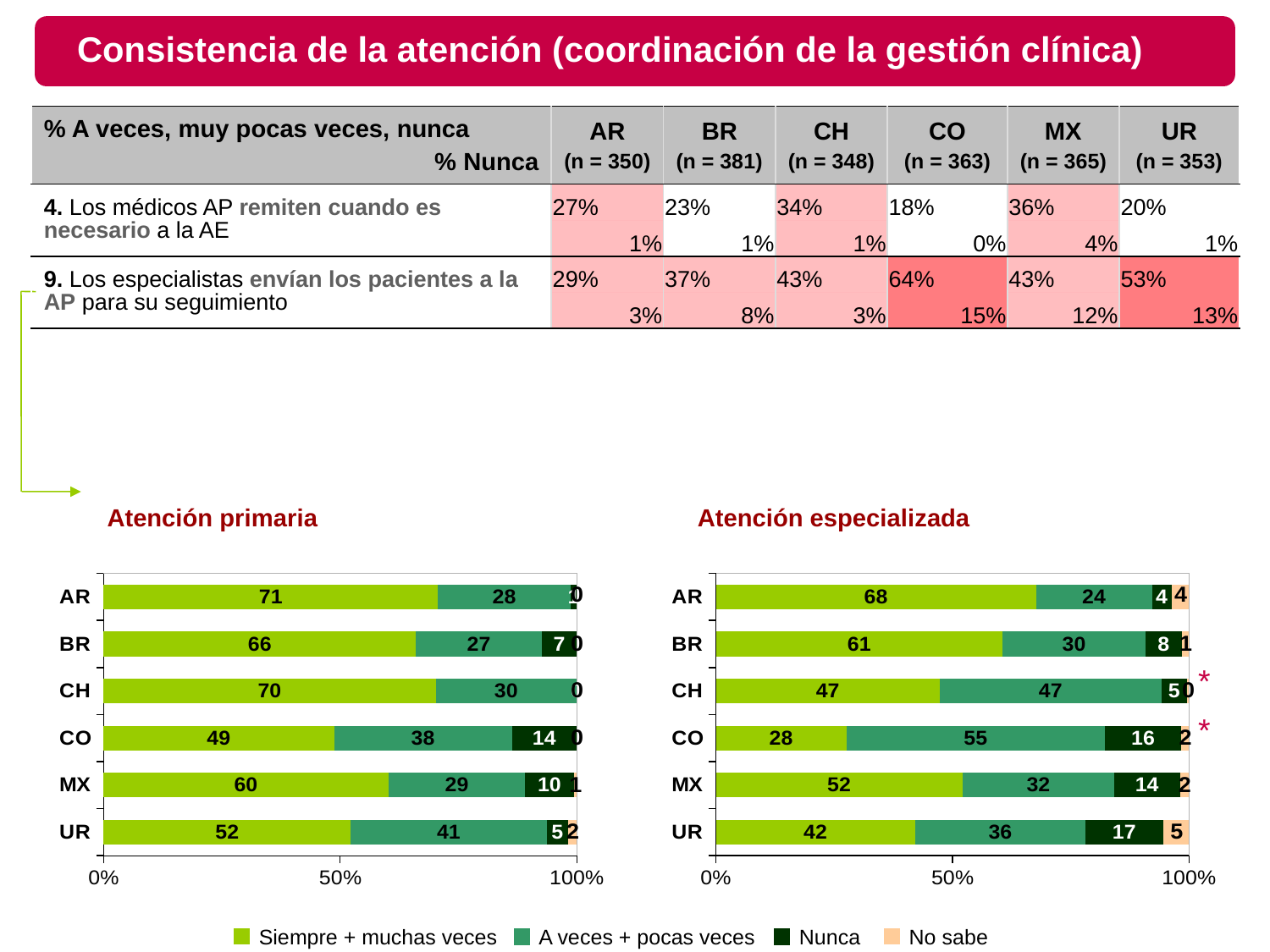

Consistencia de la atención (coordinación de la gestión clínica)
| % A veces, muy pocas veces, nunca % Nunca | AR (n = 350) | BR (n = 381) | CH (n = 348) | CO (n = 363) | MX (n = 365) | UR (n = 353) |
| --- | --- | --- | --- | --- | --- | --- |
| 4. Los médicos AP remiten cuando es necesario a la AE | 27% | 23% | 34% | 18% | 36% | 20% |
|  | 1% | 1% | 1% | 0% | 4% | 1% |
| 9. Los especialistas envían los pacientes a la AP para su seguimiento | 29% | 37% | 43% | 64% | 43% | 53% |
|  | 3% | 8% | 3% | 15% | 12% | 13% |

Atención primaria
Atención especializada

### Chart

| Category | Siempre + muchas veces | A veces + pocas veces | Nunca | No sabe |
|---|---|---|---|---|
| UR | 52.25 | 41.44 | 4.51 | 1.8 |
| MX | 60.26 | 28.85 | 10.26 | 0.64 |
| CO | 48.72 | 37.61 | 13.68 | 0.0 |
| CH | 70.21 | 29.79 | 0.0 | 0.0 |
| BR | 66.06 | 26.61 | 7.34 | 0.0 |
| AR | 70.7 | 28.03 | 1.27 | 0.0 |

### Chart

| Category | Siempre + muchas veces | A veces + pocas veces | Nunca | No sabe |
|---|---|---|---|---|
| UR | 42.15 | 35.95 | 16.53 | 5.37 |
| MX | 52.15 | 32.06 | 13.88 | 1.91 |
| CO | 27.57 | 54.73 | 16.05 | 1.65 |
| CH | 47.34 | 46.86 | 5.31 | 0.48 |
| BR | 60.66 | 30.15 | 7.72 | 1.47 |
| AR | 67.71 | 24.48 | 4.17 | 3.65 |
*
*
Siempre + muchas veces
A veces + pocas veces
Nunca
No sabe